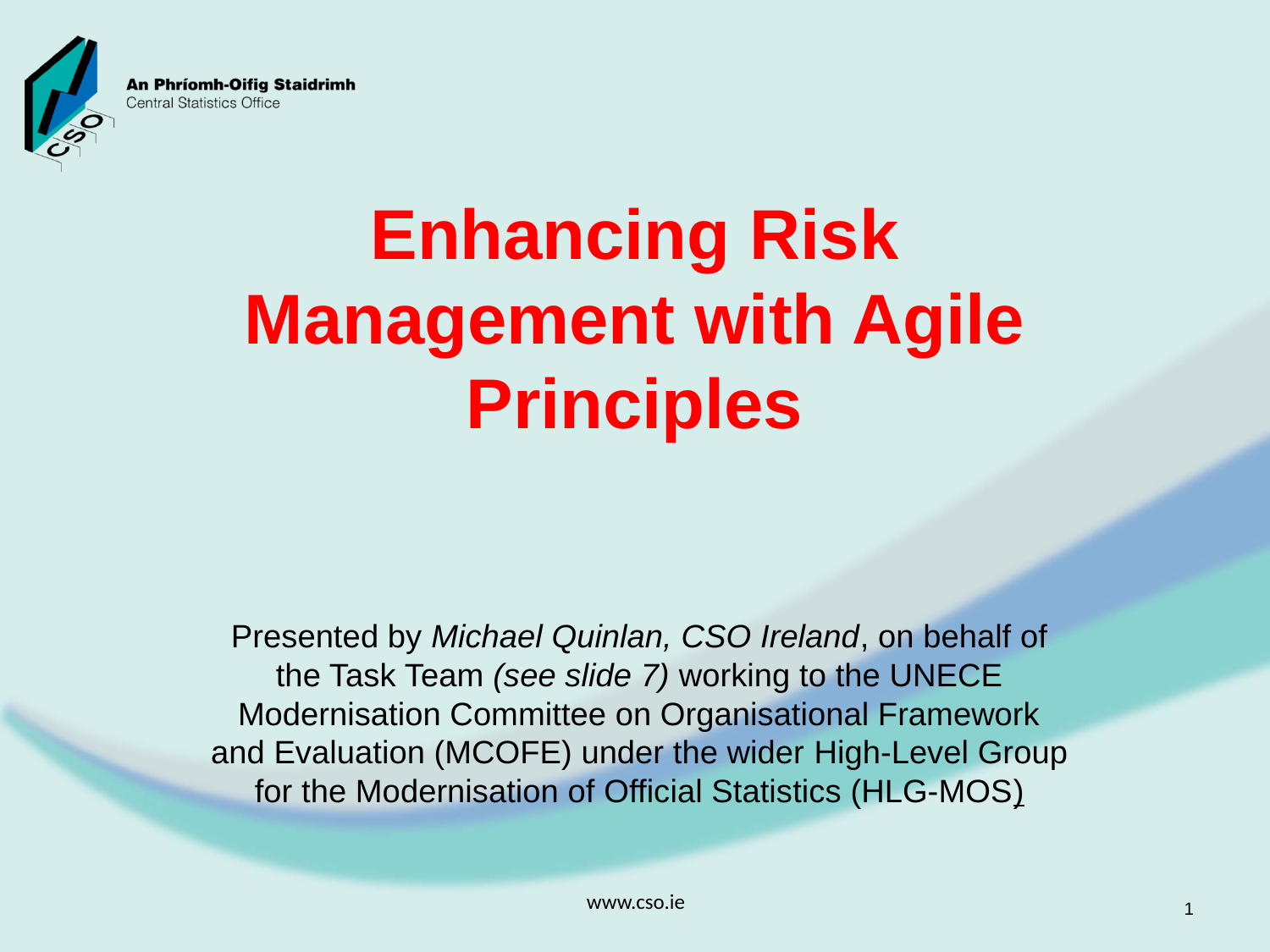

# Enhancing Risk Management with Agile Principles

Presented by Michael Quinlan, CSO Ireland, on behalf of the Task Team (see slide 7) working to the UNECE Modernisation Committee on Organisational Framework and Evaluation (MCOFE) under the wider High-Level Group for the Modernisation of Official Statistics (HLG-MOS)

www.cso.ie
1